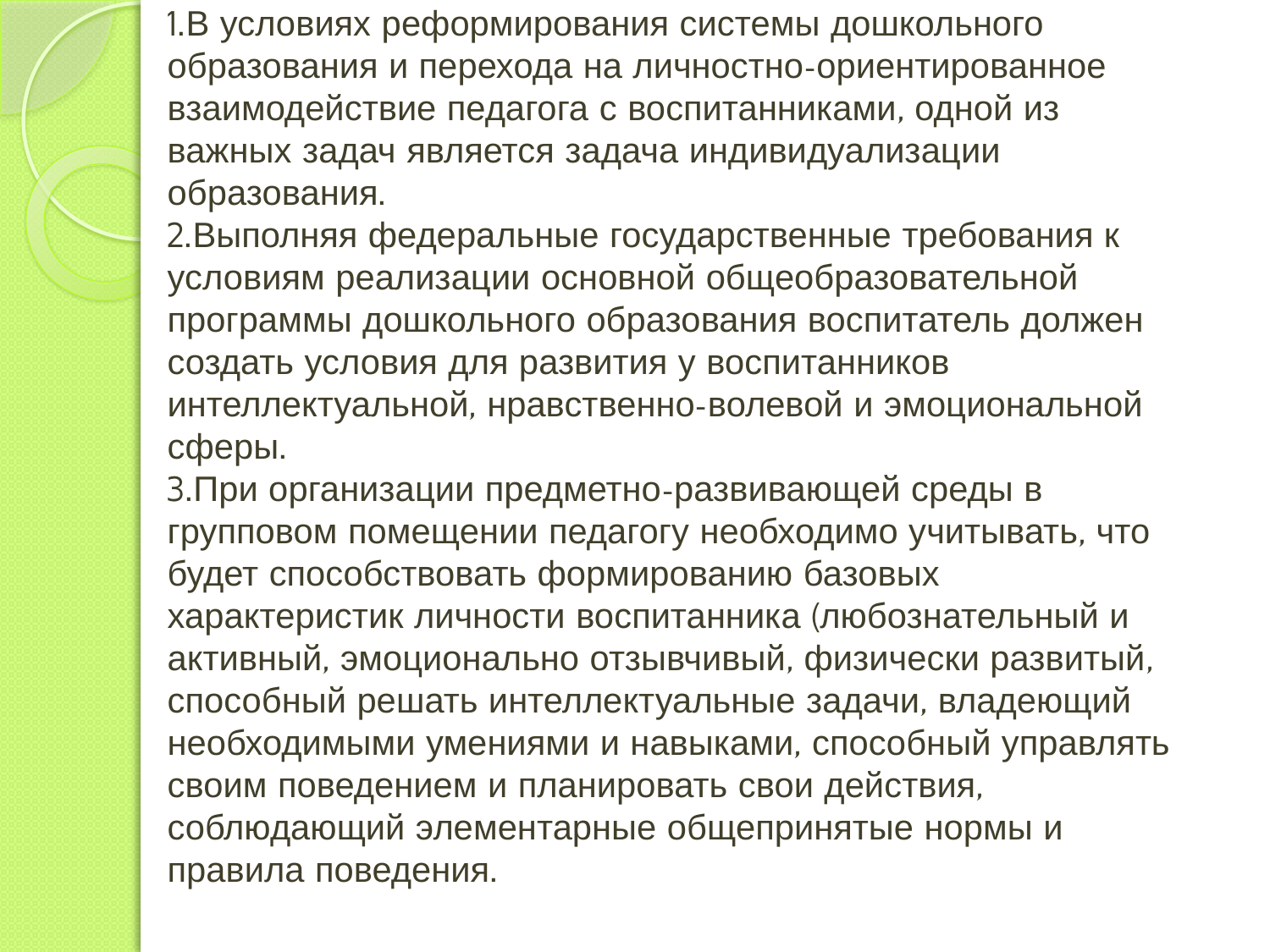

# 1.В условиях реформирования системы дошкольного образования и перехода на личностно-ориентированное взаимодействие педагога с воспитанниками, одной из важных задач является задача индивидуализации образования. 2.Выполняя федеральные государственные требования к условиям реализации основной общеобразовательной программы дошкольного образования воспитатель должен создать условия для развития у воспитанников интеллектуальной, нравственно-волевой и эмоциональной сферы. 3.При организации предметно-развивающей среды в групповом помещении педагогу необходимо учитывать, что будет способствовать формированию базовых характеристик личности воспитанника (любознательный и активный, эмоционально отзывчивый, физически развитый, способный решать интеллектуальные задачи, владеющий необходимыми умениями и навыками, способный управлять своим поведением и планировать свои действия, соблюдающий элементарные общепринятые нормы и правила поведения.